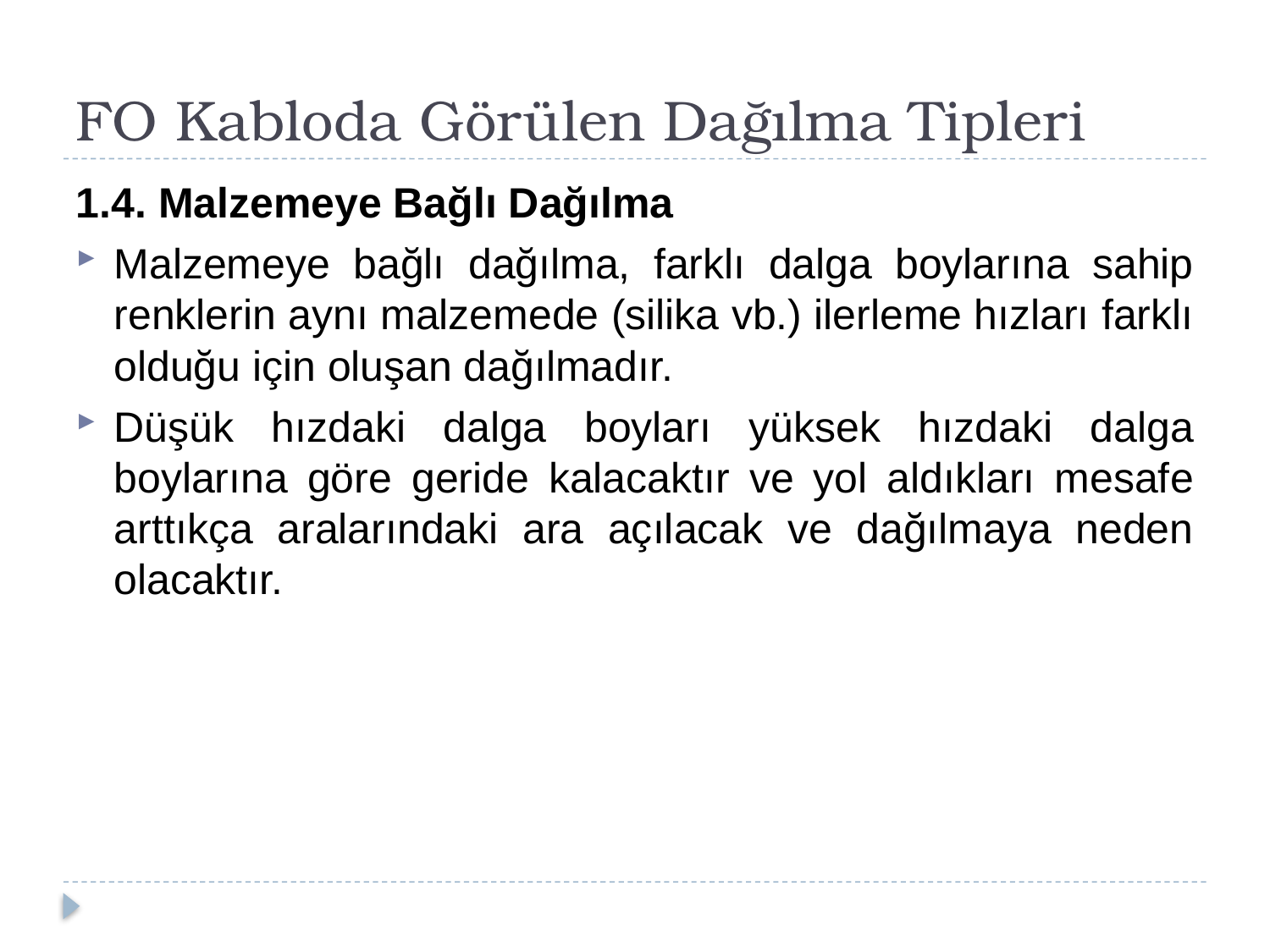

# FO Kabloda Görülen Dağılma Tipleri
1.4. Malzemeye Bağlı Dağılma
Malzemeye bağlı dağılma, farklı dalga boylarına sahip renklerin aynı malzemede (silika vb.) ilerleme hızları farklı olduğu için oluşan dağılmadır.
Düşük hızdaki dalga boyları yüksek hızdaki dalga boylarına göre geride kalacaktır ve yol aldıkları mesafe arttıkça aralarındaki ara açılacak ve dağılmaya neden olacaktır.